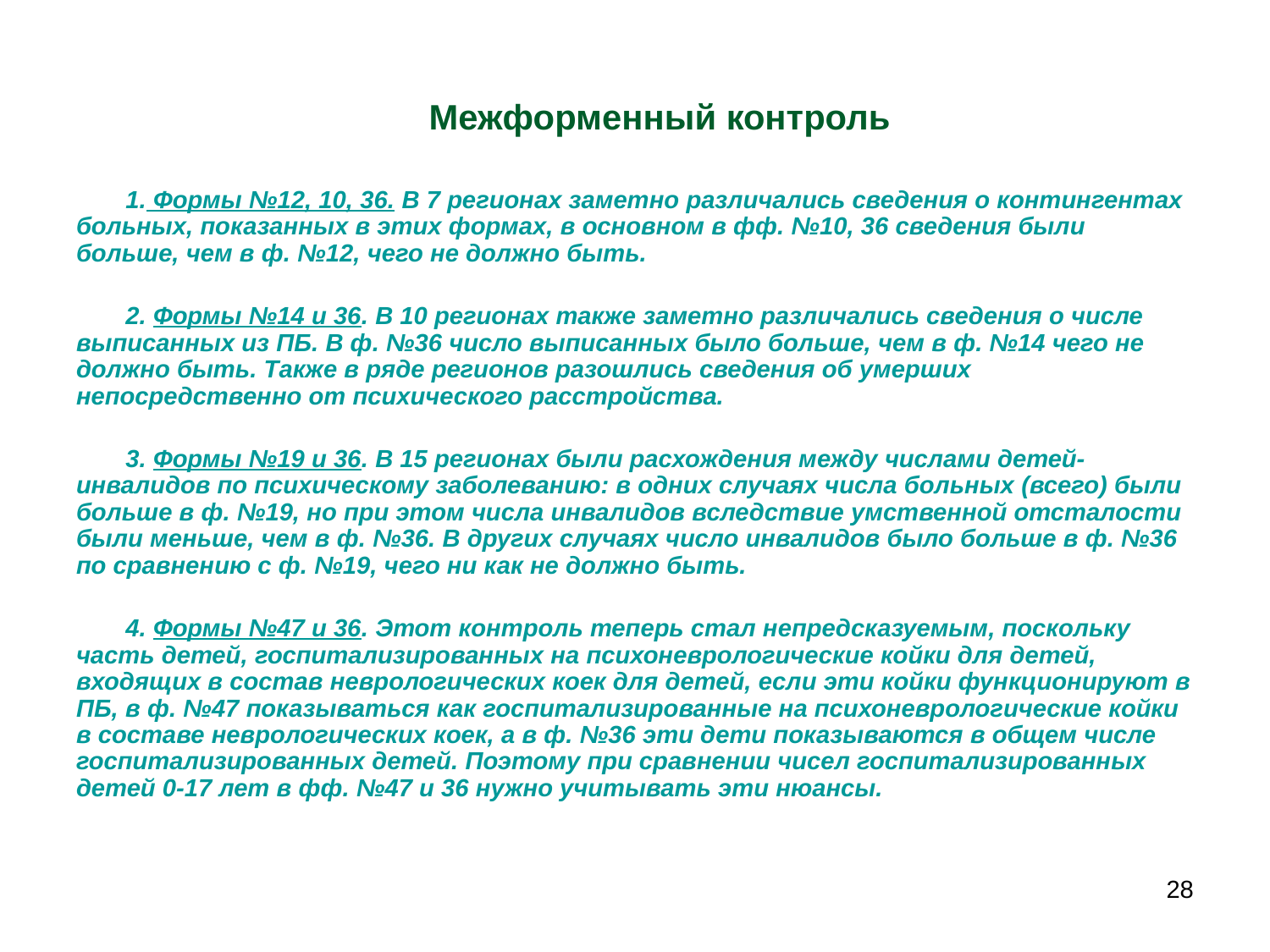

Межформенный контроль

1. Формы №12, 10, 36. В 7 регионах заметно различались сведения о контингентах больных, показанных в этих формах, в основном в фф. №10, 36 сведения были больше, чем в ф. №12, чего не должно быть.

2. Формы №14 и 36. В 10 регионах также заметно различались сведения о числе выписанных из ПБ. В ф. №36 число выписанных было больше, чем в ф. №14 чего не должно быть. Также в ряде регионов разошлись сведения об умерших непосредственно от психического расстройства.

3. Формы №19 и 36. В 15 регионах были расхождения между числами детей-инвалидов по психическому заболеванию: в одних случаях числа больных (всего) были больше в ф. №19, но при этом числа инвалидов вследствие умственной отсталости были меньше, чем в ф. №36. В других случаях число инвалидов было больше в ф. №36 по сравнению с ф. №19, чего ни как не должно быть.

4. Формы №47 и 36. Этот контроль теперь стал непредсказуемым, поскольку часть детей, госпитализированных на психоневрологические койки для детей, входящих в состав неврологических коек для детей, если эти койки функционируют в ПБ, в ф. №47 показываться как госпитализированные на психоневрологические койки в составе неврологических коек, а в ф. №36 эти дети показываются в общем числе госпитализированных детей. Поэтому при сравнении чисел госпитализированных детей 0-17 лет в фф. №47 и 36 нужно учитывать эти нюансы.

28